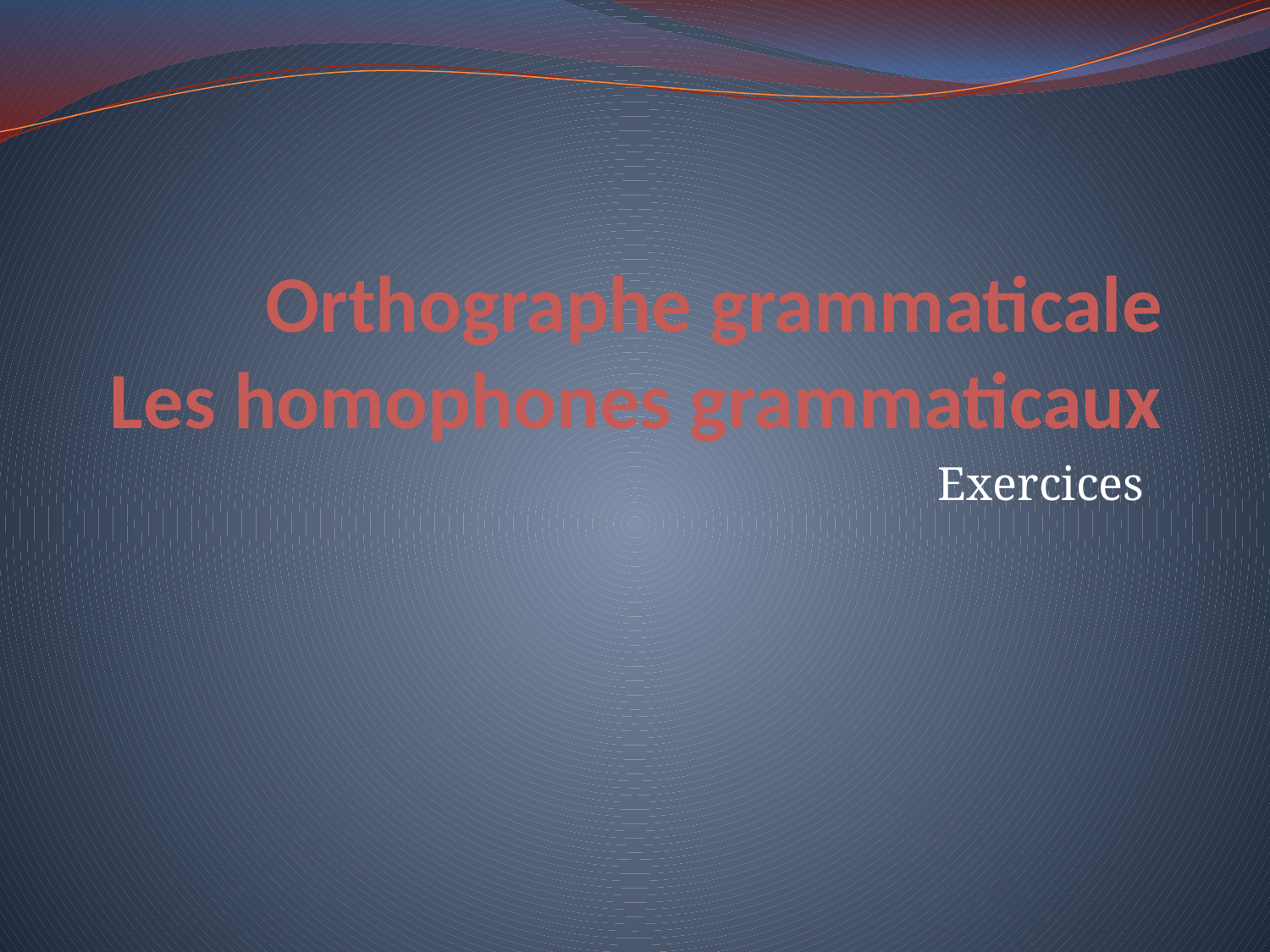

# Orthographe grammaticale Les homophones grammaticaux
Exercices